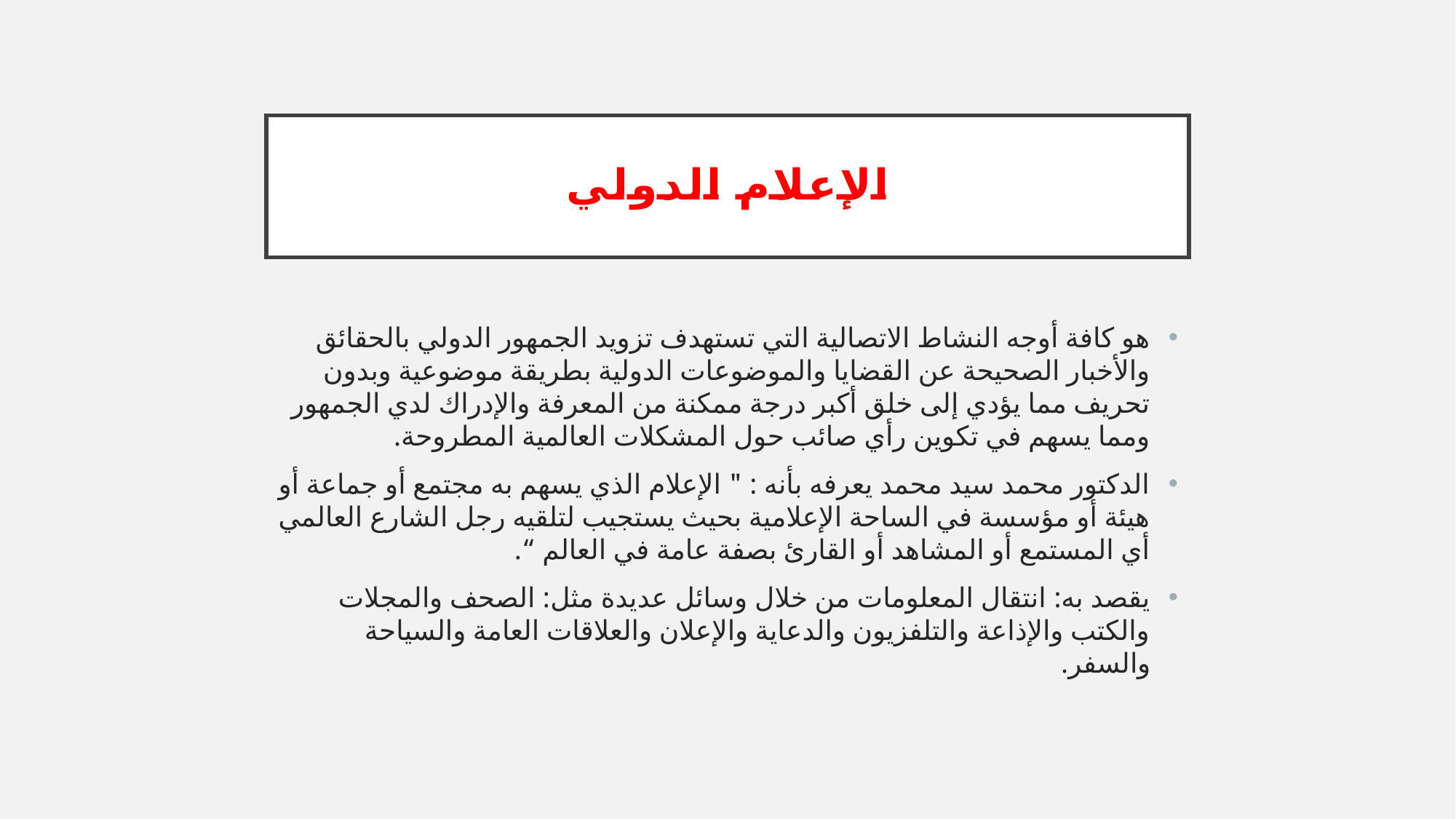

# الإعلام الدولي
هو كافة أوجه النشاط الاتصالية التي تستهدف تزويد الجمهور الدولي بالحقائق والأخبار الصحيحة عن القضايا والموضوعات الدولية بطريقة موضوعية وبدون تحريف مما يؤدي إلى خلق أكبر درجة ممكنة من المعرفة والإدراك لدي الجمهور ومما يسهم في تكوين رأي صائب حول المشكلات العالمية المطروحة.
الدكتور محمد سيد محمد يعرفه بأنه : " الإعلام الذي يسهم به مجتمع أو جماعة أو هيئة أو مؤسسة في الساحة الإعلامية بحيث يستجيب لتلقيه رجل الشارع العالمي أي المستمع أو المشاهد أو القارئ بصفة عامة في العالم “.
يقصد به: انتقال المعلومات من خلال وسائل عديدة مثل: الصحف والمجلات والكتب والإذاعة والتلفزيون والدعاية والإعلان والعلاقات العامة والسياحة والسفر.